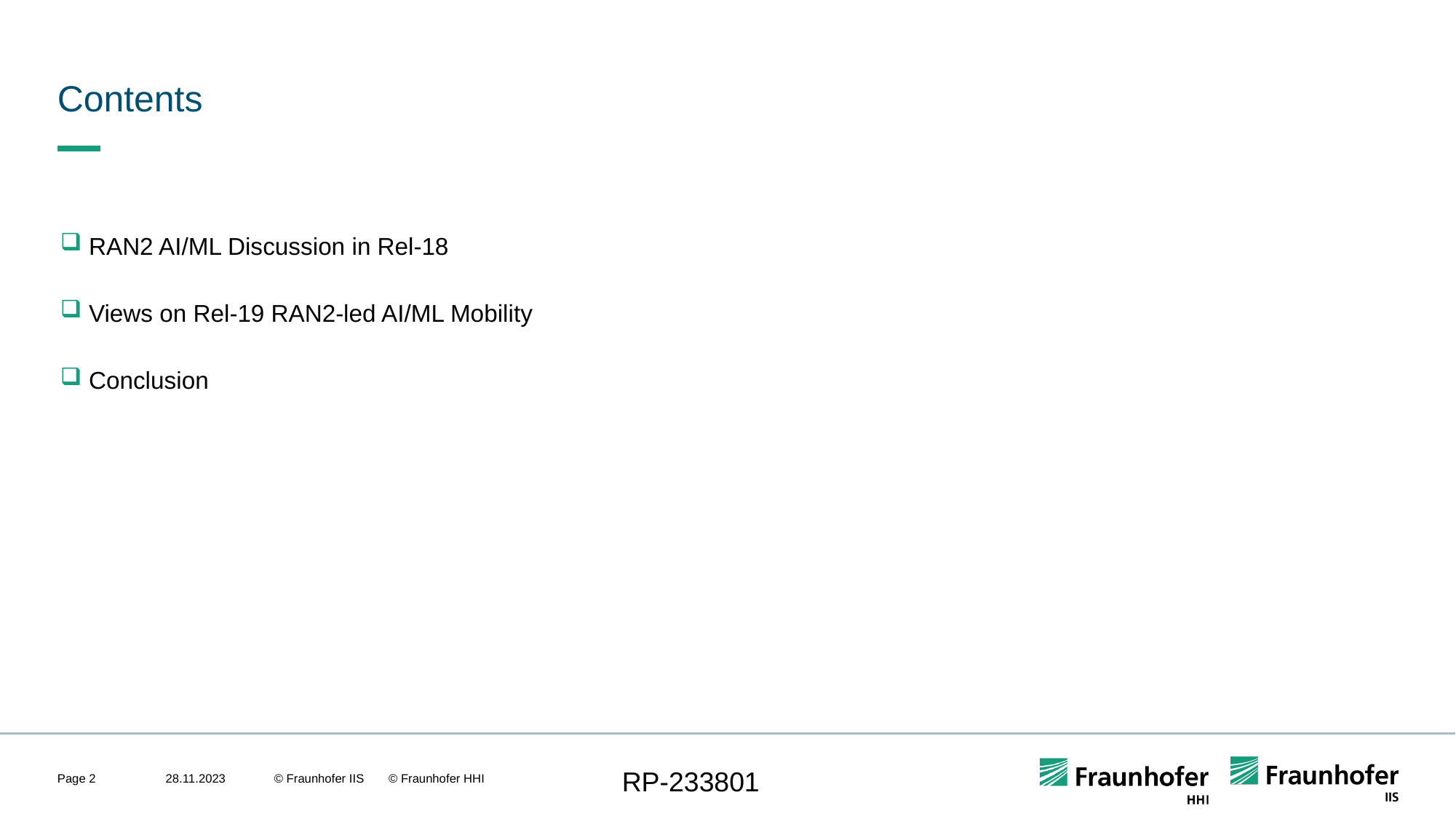

# Contents

 RAN2 AI/ML Discussion in Rel-18
 Views on Rel-19 RAN2-led AI/ML Mobility
 Conclusion

RP-233801
Page 2
28.11.2023
© Fraunhofer IIS